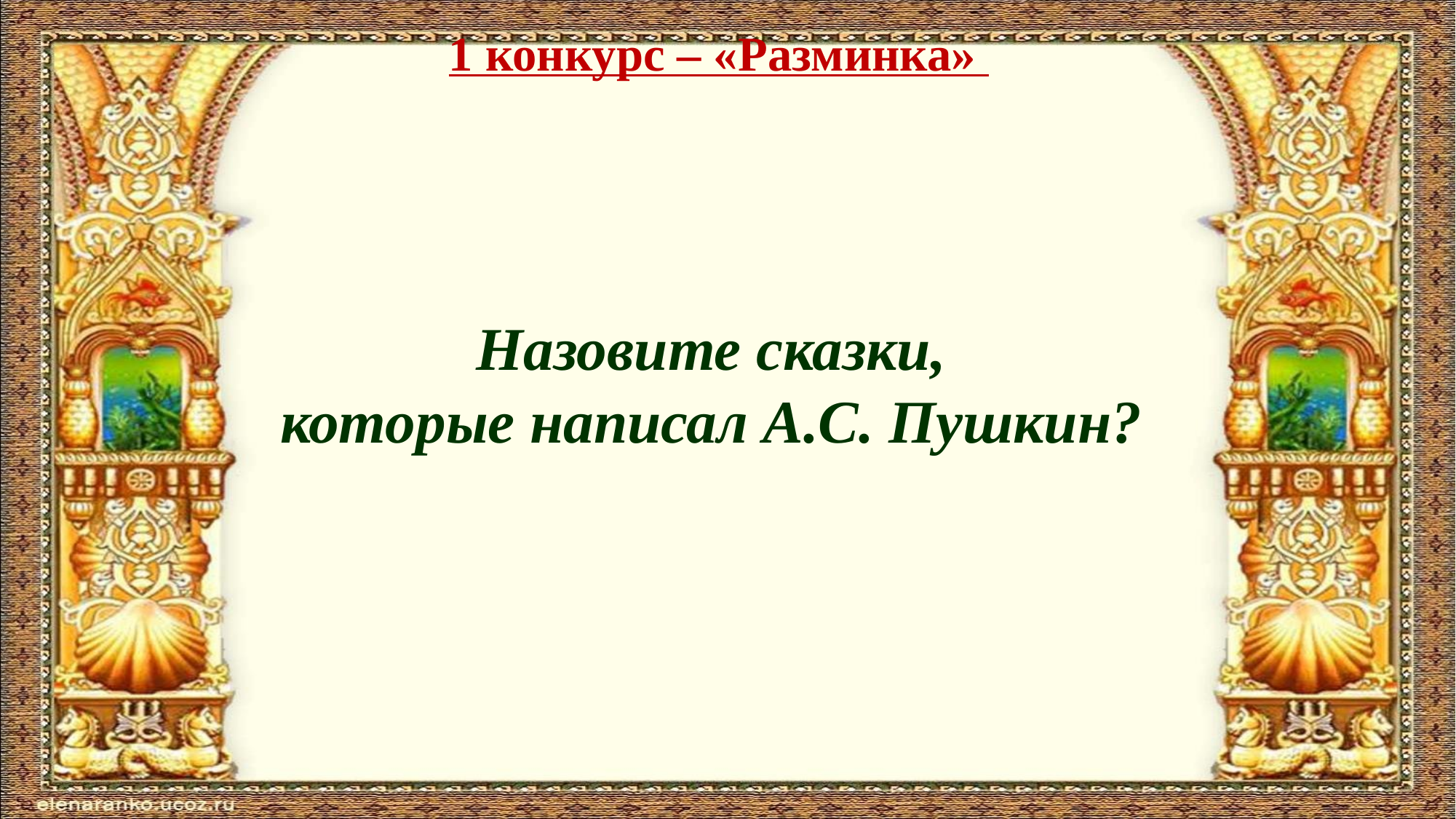

1 конкурс – «Разминка»
Назовите сказки,
которые написал А.С. Пушкин?